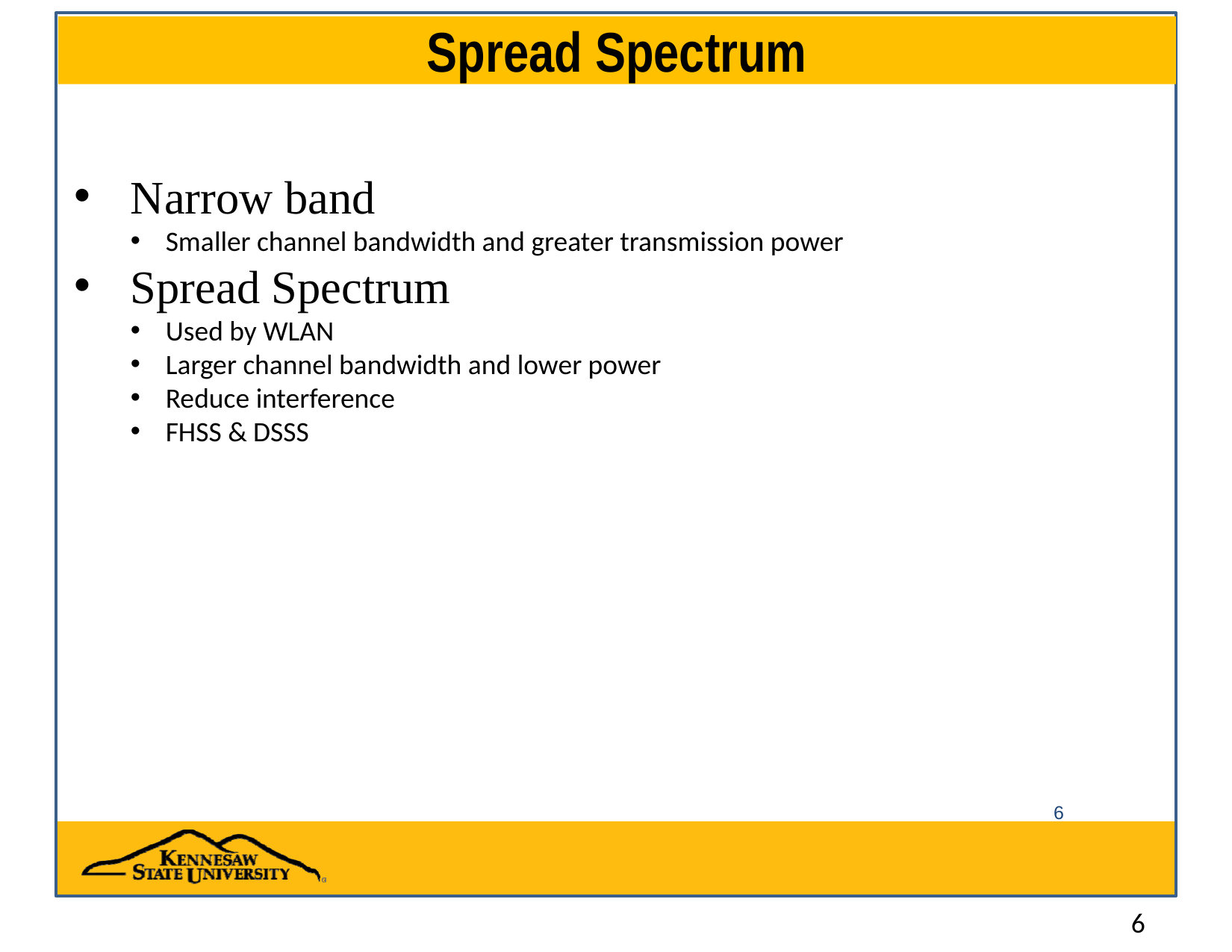

# Spread Spectrum
Narrow band
Smaller channel bandwidth and greater transmission power
Spread Spectrum
Used by WLAN
Larger channel bandwidth and lower power
Reduce interference
FHSS & DSSS

6